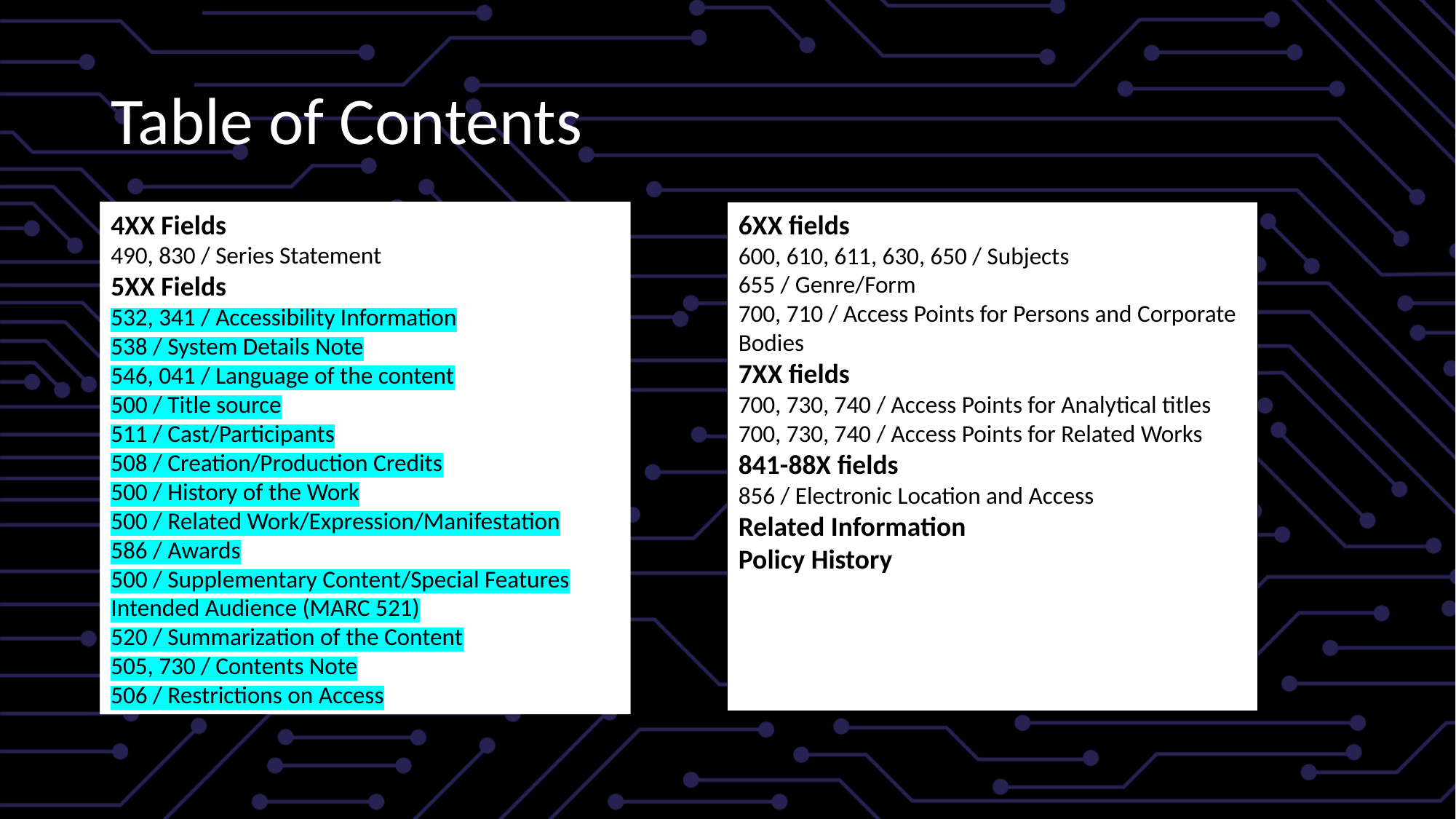

# Table of Contents
4XX Fields
490, 830 / Series Statement
5XX Fields
532, 341 / Accessibility Information
538 / System Details Note
546, 041 / Language of the content
500 / Title source
511 / Cast/Participants
508 / Creation/Production Credits
500 / History of the Work
500 / Related Work/Expression/Manifestation
586 / Awards
500 / Supplementary Content/Special Features
Intended Audience (MARC 521)
520 / Summarization of the Content
505, 730 / Contents Note
506 / Restrictions on Access
6XX fields
600, 610, 611, 630, 650 / Subjects
655 / Genre/Form
700, 710 / Access Points for Persons and Corporate Bodies
7XX fields
700, 730, 740 / Access Points for Analytical titles
700, 730, 740 / Access Points for Related Works
841-88X fields
856 / Electronic Location and Access
Related Information
Policy History

4XX Fields
490, 830 / Series Statement
5XX Fields
532, 341 / Accessibility Information
538 / System Details Note
546, 041 / Language of the content
500 / Title source
511 / Cast/Participants
508 / Creation/Production Credits
500 / History of the Work
500 / Related Work/Expression/Manifestation
586 / Awards
500 / Supplementary Content/Special Features
Intended Audience (MARC 521)
520 / Summarization of the Content
505, 730 / Contents Note
506 / Restrictions on Access